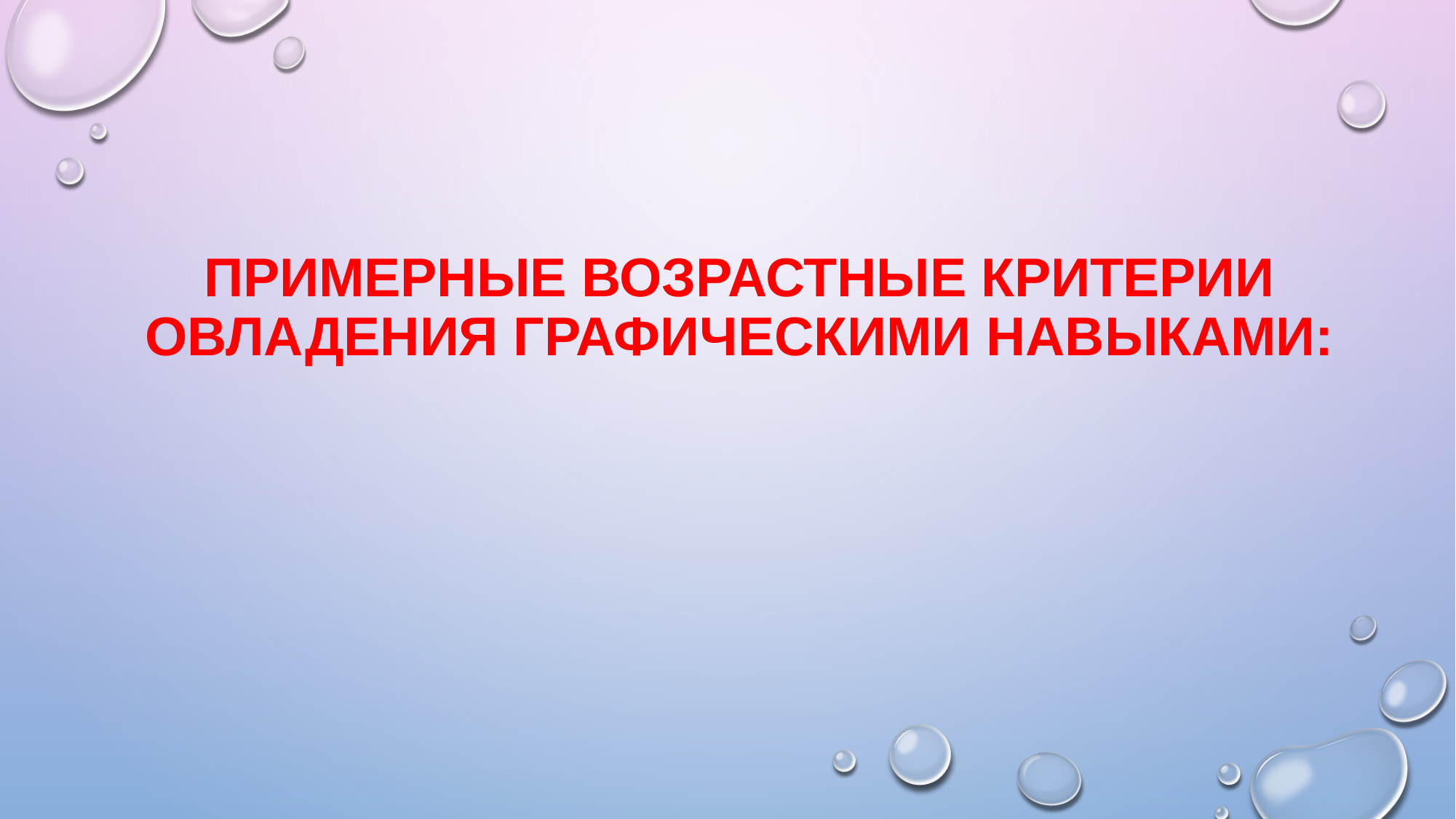

# Примерные возрастные критерии овладения графическими навыками: